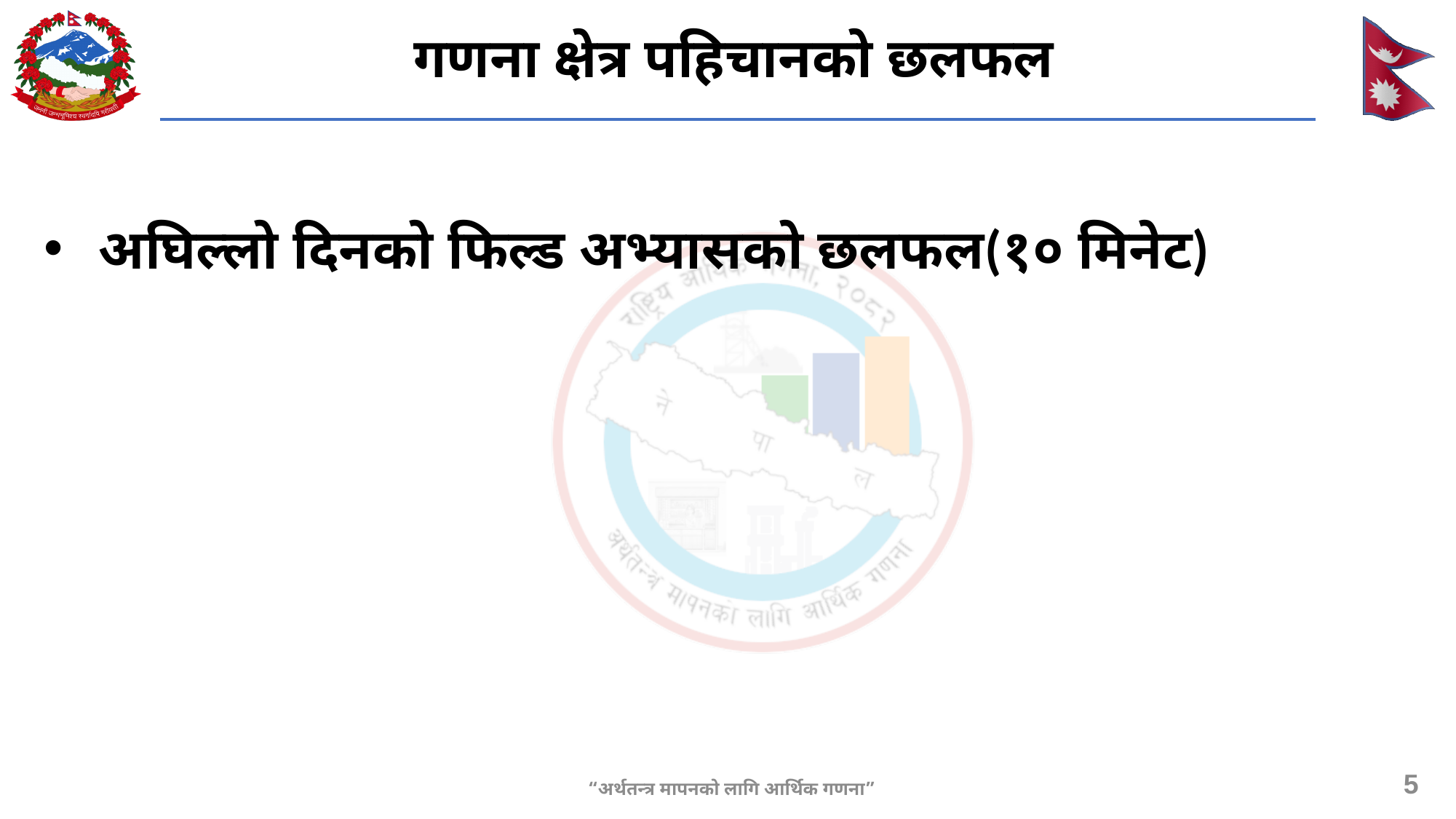

# गणना क्षेत्र पहिचानको छलफल
अघिल्लो दिनको फिल्ड अभ्यासको छलफल(१० मिनेट)

5
“अर्थतन्त्र मापनको लागि आर्थिक गणना”